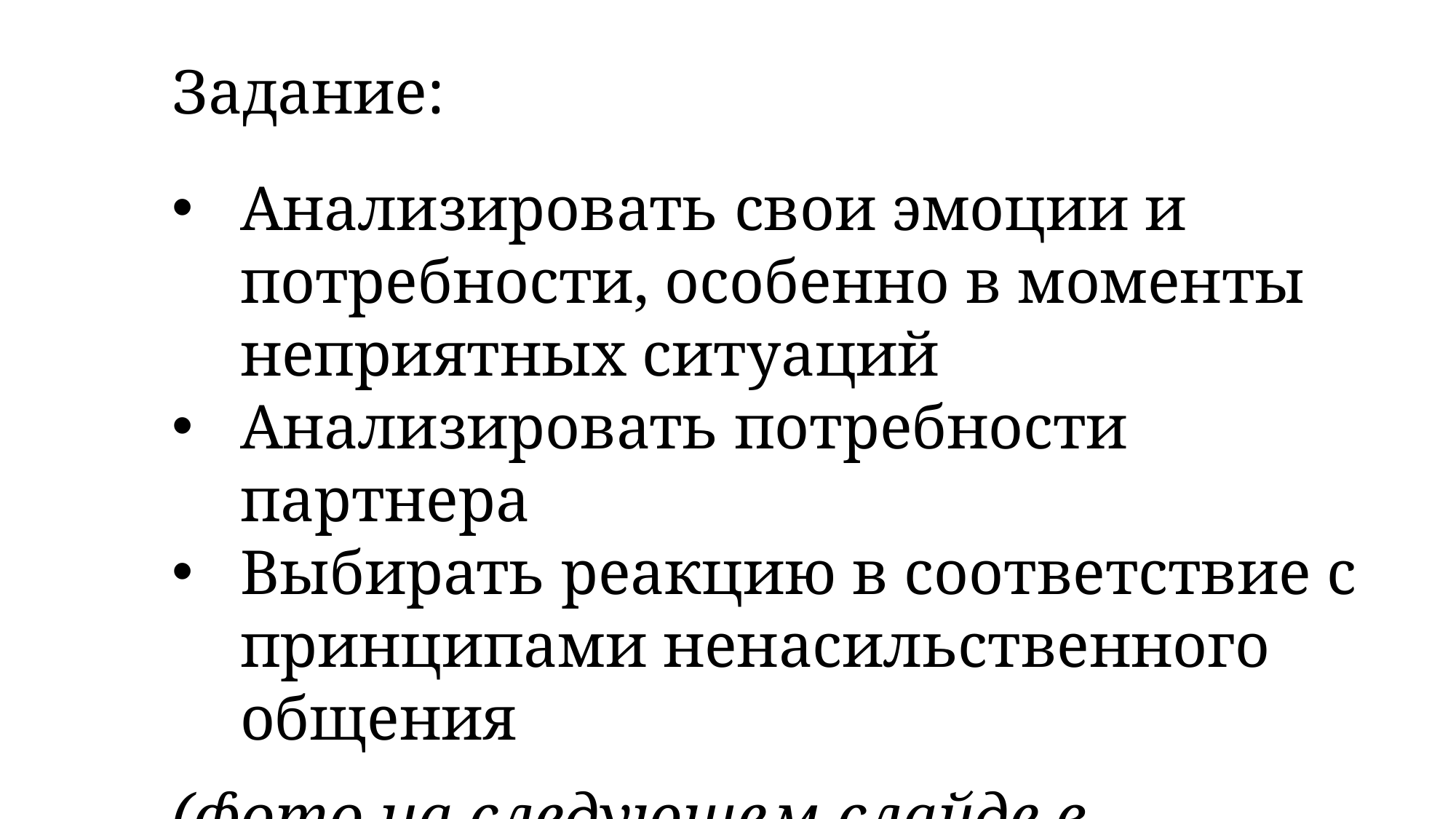

Задание:

Анализировать свои эмоции и потребности, особенно в моменты неприятных ситуаций
Анализировать потребности партнера
Выбирать реакцию в соответствие с принципами ненасильственного общения

(фото на следующем слайде в помощь)